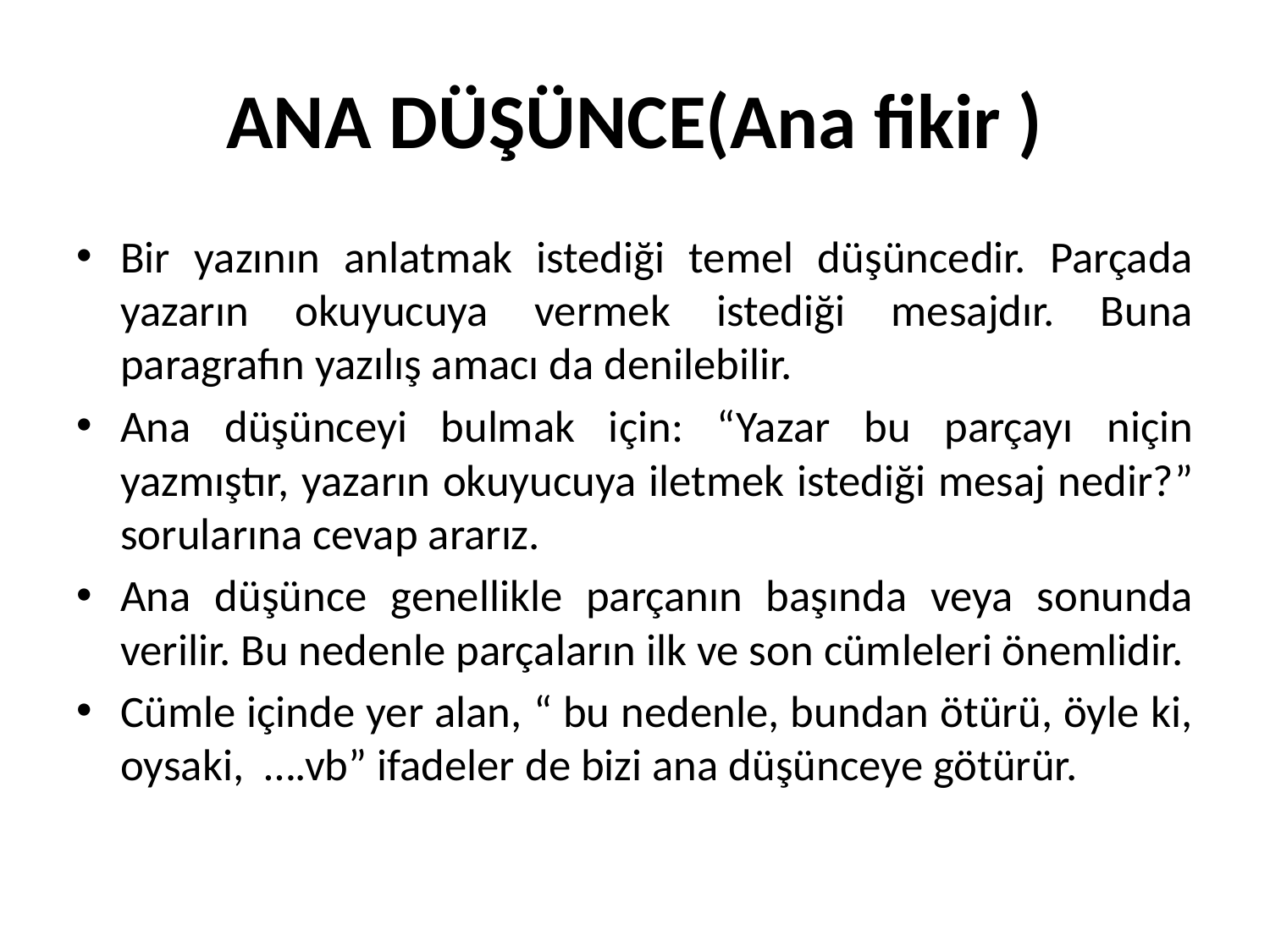

# ANA DÜŞÜNCE(Ana fikir )
Bir yazının anlatmak istediği temel düşüncedir. Parçada yazarın okuyucuya vermek istediği mesajdır. Buna paragrafın yazılış amacı da denilebilir.
Ana düşünceyi bulmak için: “Yazar bu parçayı niçin yazmıştır, yazarın okuyucuya iletmek istediği mesaj nedir?” sorularına cevap ararız.
Ana düşünce genellikle parçanın başında veya sonunda verilir. Bu nedenle parçaların ilk ve son cümleleri önemlidir.
Cümle içinde yer alan, “ bu nedenle, bundan ötürü, öyle ki, oysaki,  ….vb” ifadeler de bizi ana düşünceye götürür.